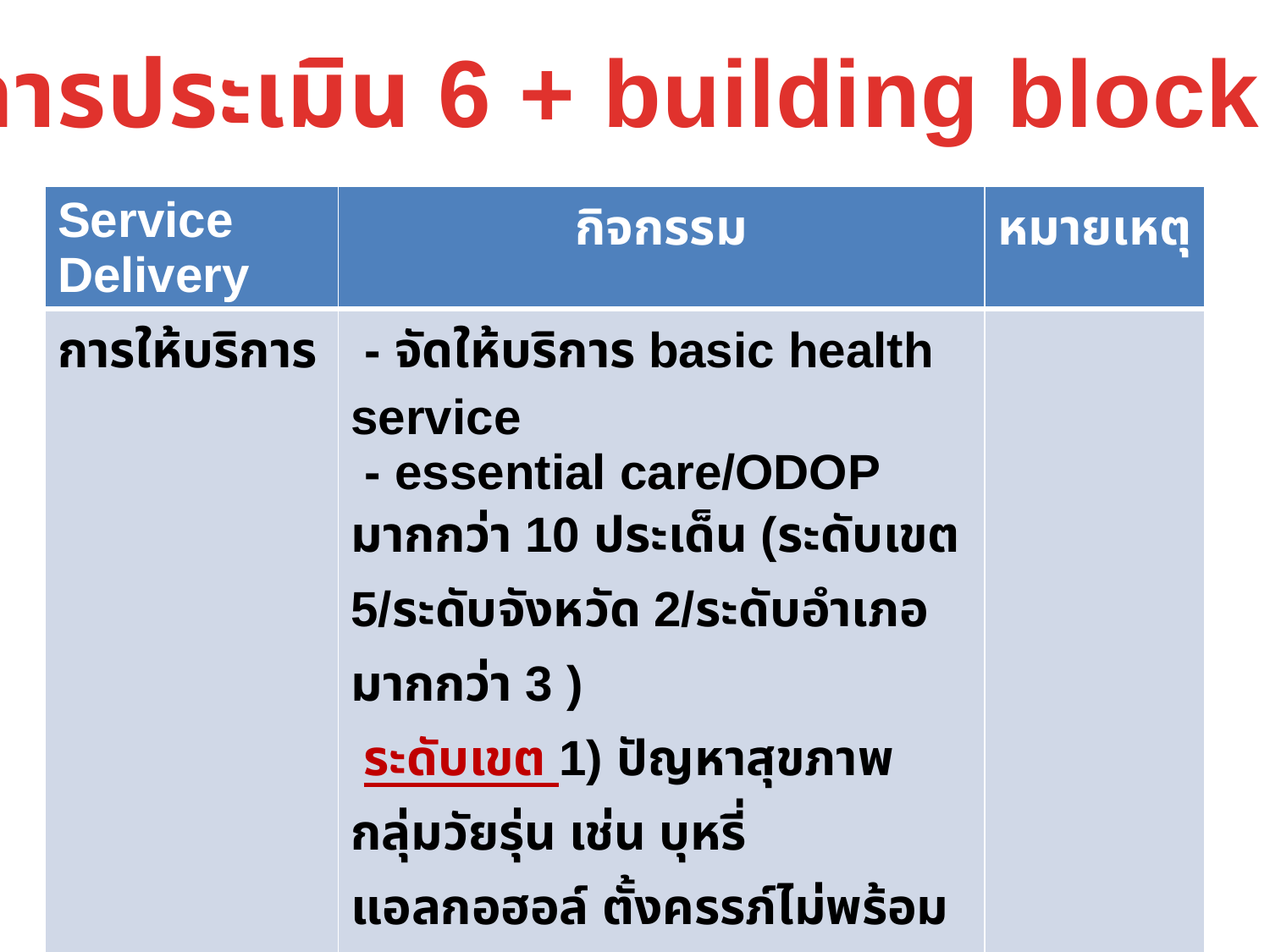

การประเมิน 6 + building block
| Service Delivery | กิจกรรม | หมายเหตุ |
| --- | --- | --- |
| การให้บริการ | - จัดให้บริการ basic health service - essential care/ODOP มากกว่า 10 ประเด็น (ระดับเขต 5/ระดับจังหวัด 2/ระดับอำเภอ มากกว่า 3 ) ระดับเขต 1) ปัญหาสุขภาพกลุ่มวัยรุ่น เช่น บุหรี่ แอลกอฮอล์ ตั้งครรภ์ไม่พร้อม 2) การเสียชีวิตจากอุบัติเหตุทางถนน 3) การดูแลผู้สูงอายุ (Long Term Care) 4) ศูนย์เด็กเล็กคุณภาพ 5) การเสียชีวิตจากการจมน้ำของเด็กอายุต่ำกว่า 15 ปี |  |